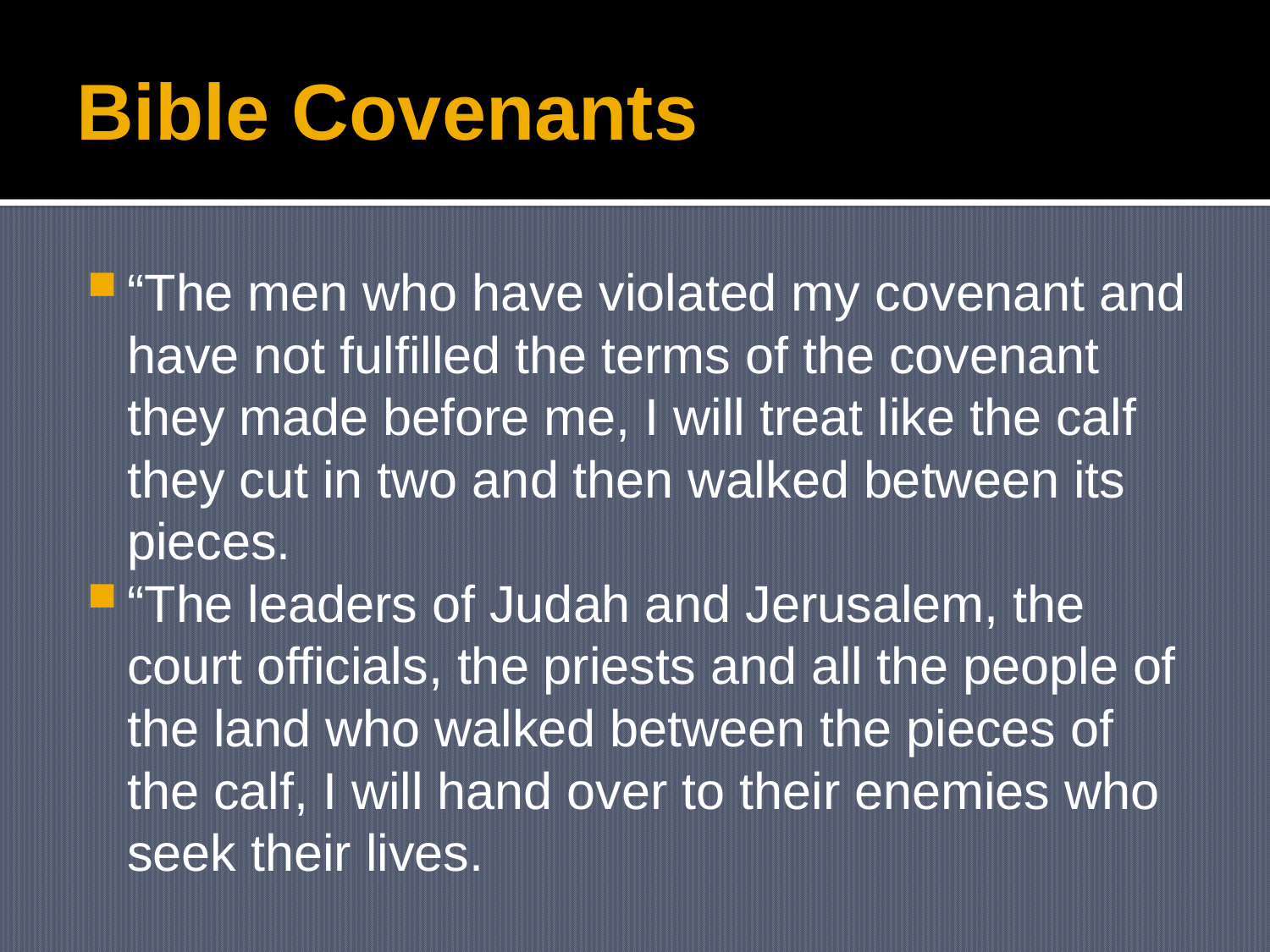

# Bible Covenants
“The men who have violated my covenant and have not fulfilled the terms of the covenant they made before me, I will treat like the calf they cut in two and then walked between its pieces.
“The leaders of Judah and Jerusalem, the court officials, the priests and all the people of the land who walked between the pieces of the calf, I will hand over to their enemies who seek their lives.